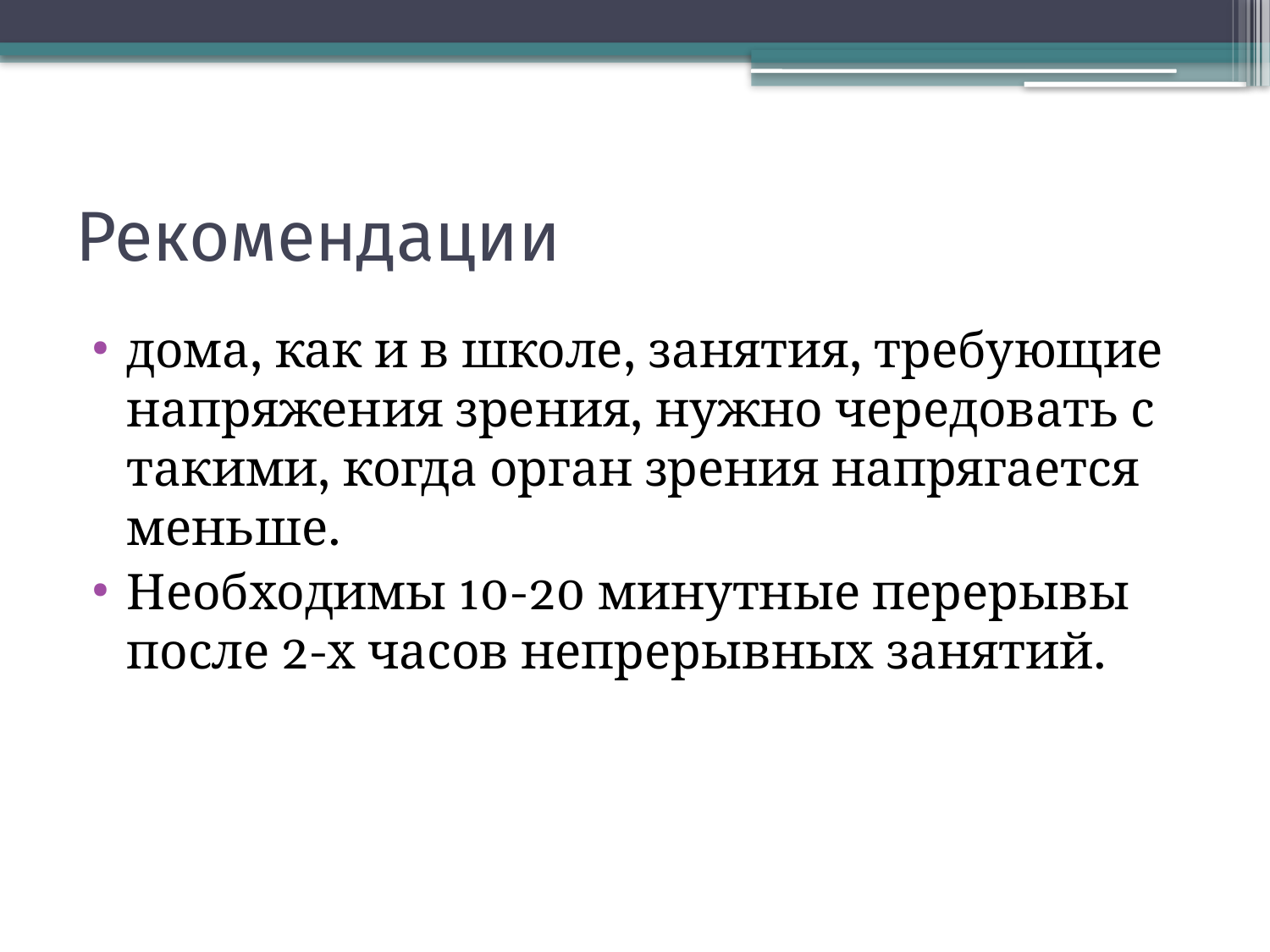

# Рекомендации
дома, как и в школе, занятия, требующие напряжения зрения, нужно чередовать с такими, когда орган зрения напрягается меньше.
Необходимы 10-20 минутные перерывы после 2-х часов непрерывных занятий.